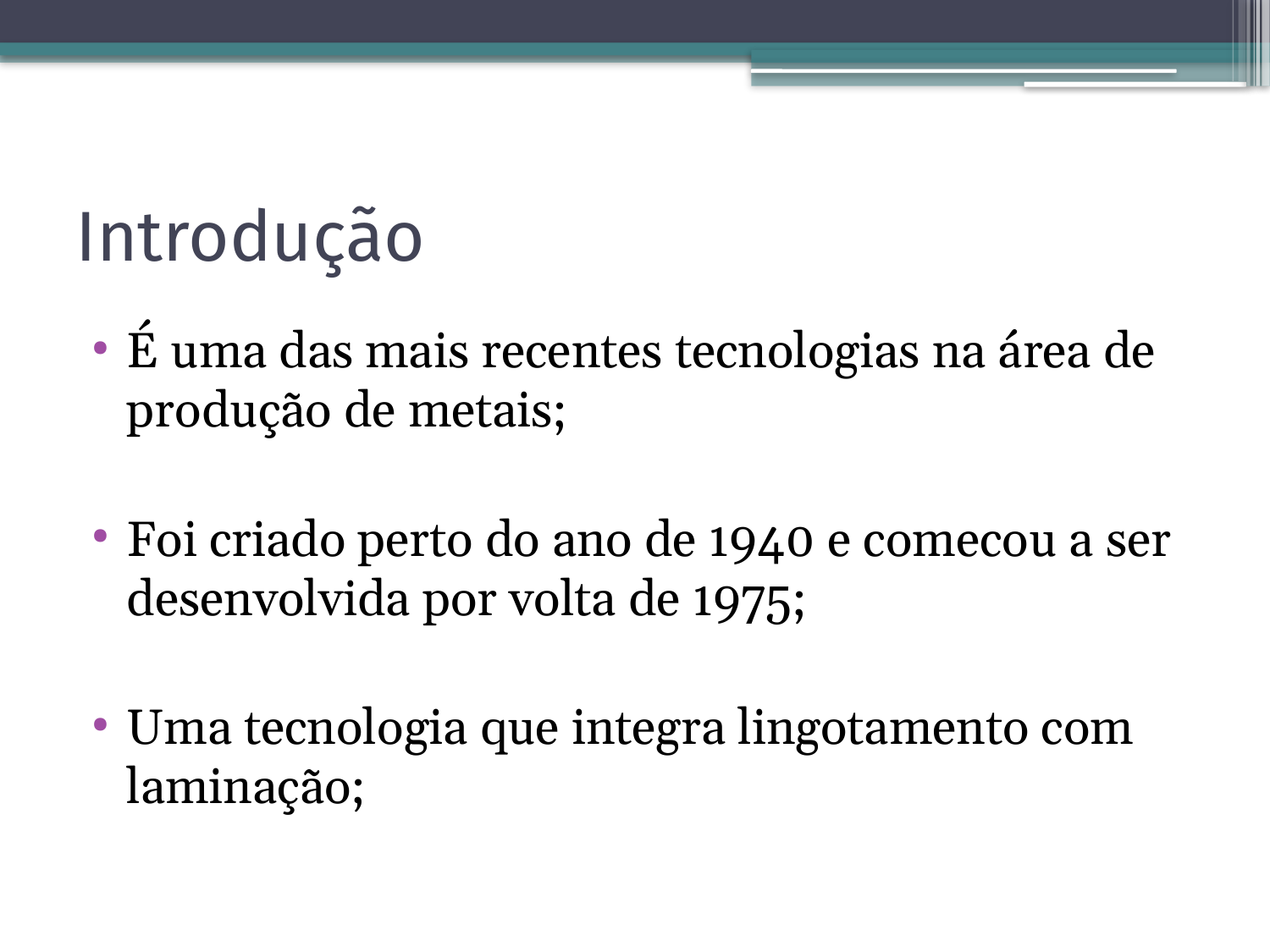

# Introdução
É uma das mais recentes tecnologias na área de  produção de metais;

Foi criado perto do ano de 1940 e comecou a ser desenvolvida por volta de 1975;

Uma tecnologia que integra lingotamento com laminação;